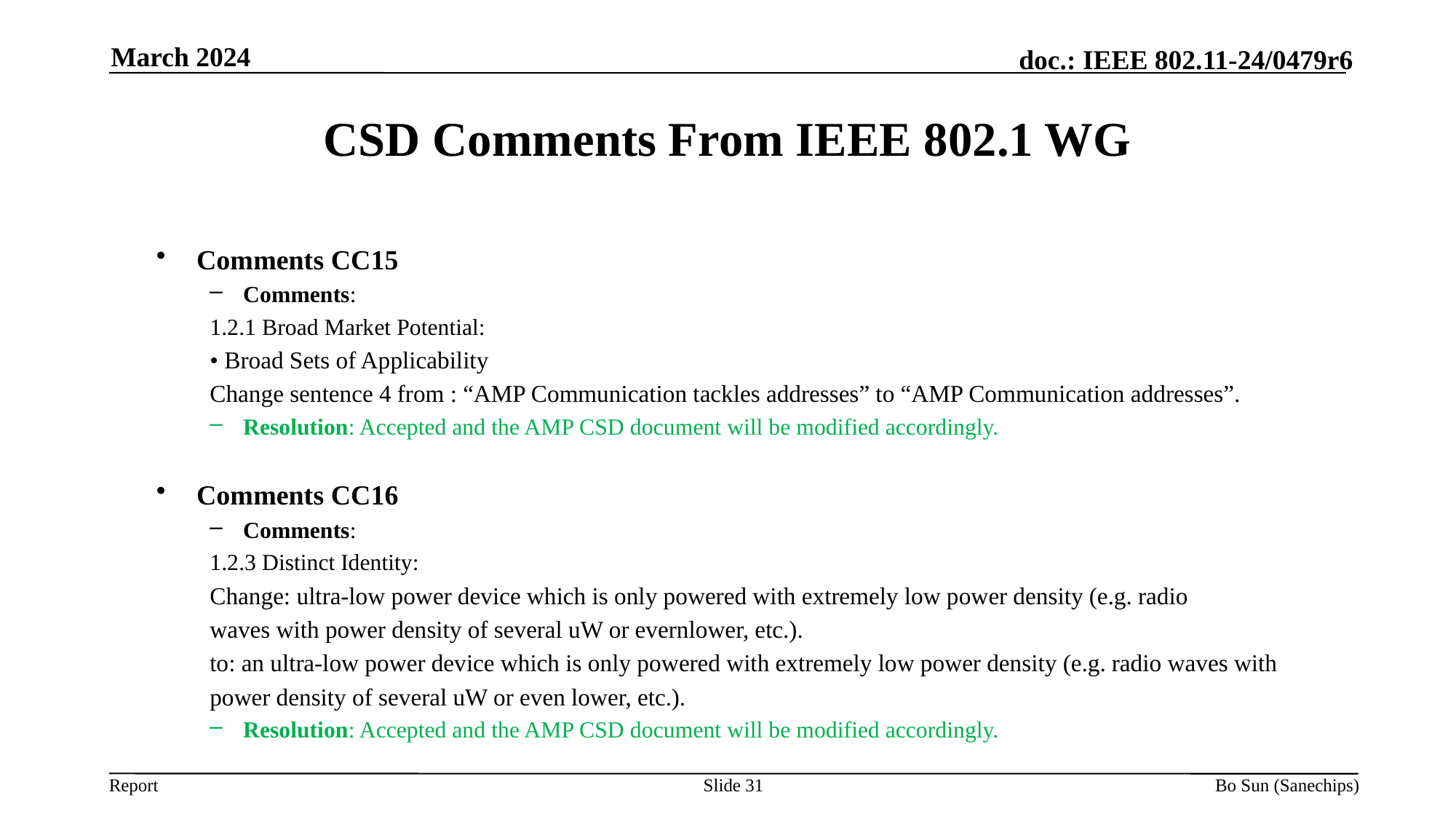

March 2024
CSD Comments From IEEE 802.1 WG
Comments CC15
Comments:
1.2.1 Broad Market Potential:
• Broad Sets of Applicability
Change sentence 4 from : “AMP Communication tackles addresses” to “AMP Communication addresses”.
Resolution: Accepted and the AMP CSD document will be modified accordingly.

Comments CC16
Comments:
1.2.3 Distinct Identity:
Change: ultra-low power device which is only powered with extremely low power density (e.g. radio
waves with power density of several uW or evernlower, etc.).
to: an ultra-low power device which is only powered with extremely low power density (e.g. radio waves with
power density of several uW or even lower, etc.).
Resolution: Accepted and the AMP CSD document will be modified accordingly.

Slide 31
Bo Sun (Sanechips)